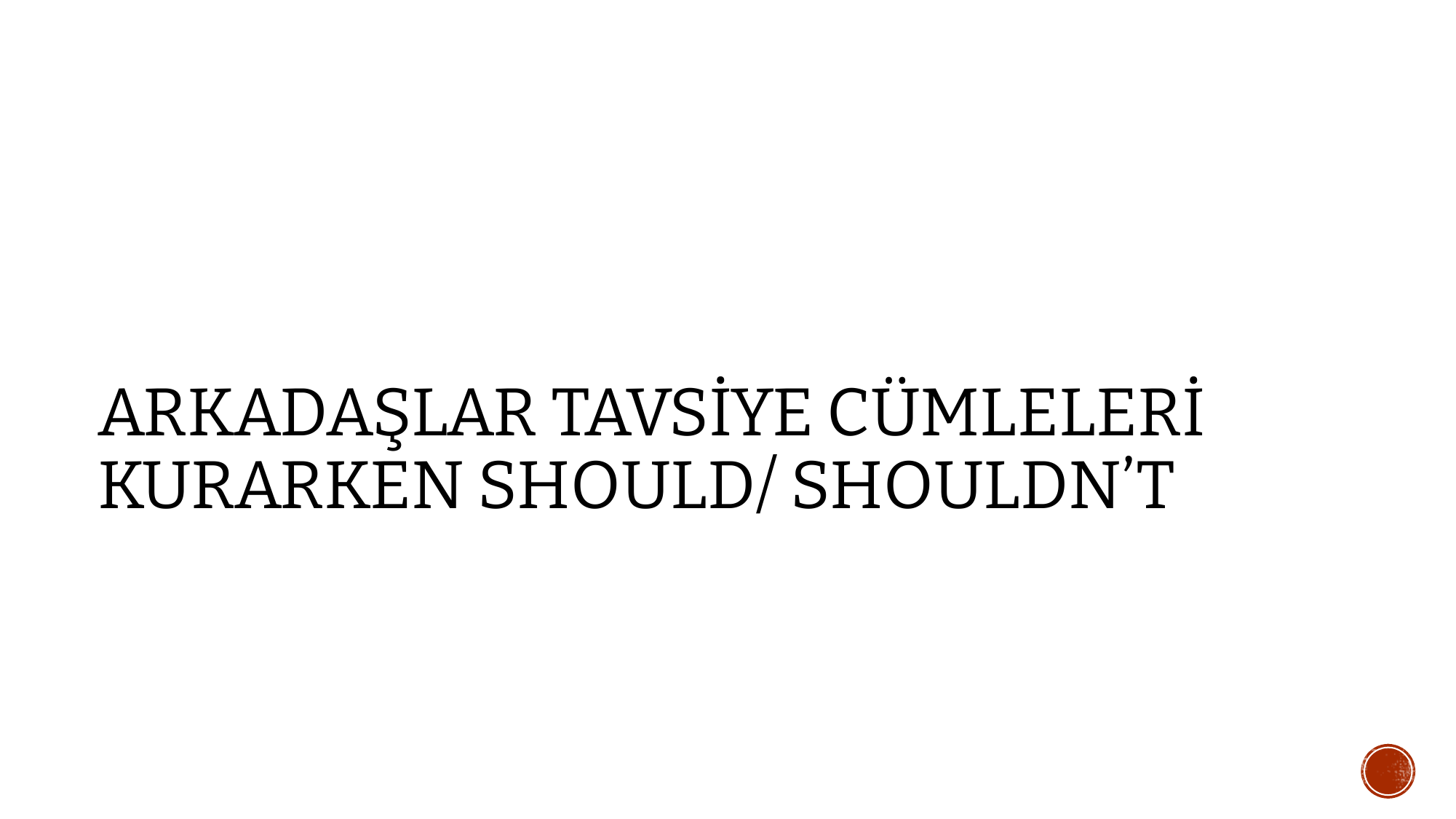

# ARKADAŞLAR TAVSİYE CÜMLELERİ KURARKEN SHOULD/ SHOULDN’T